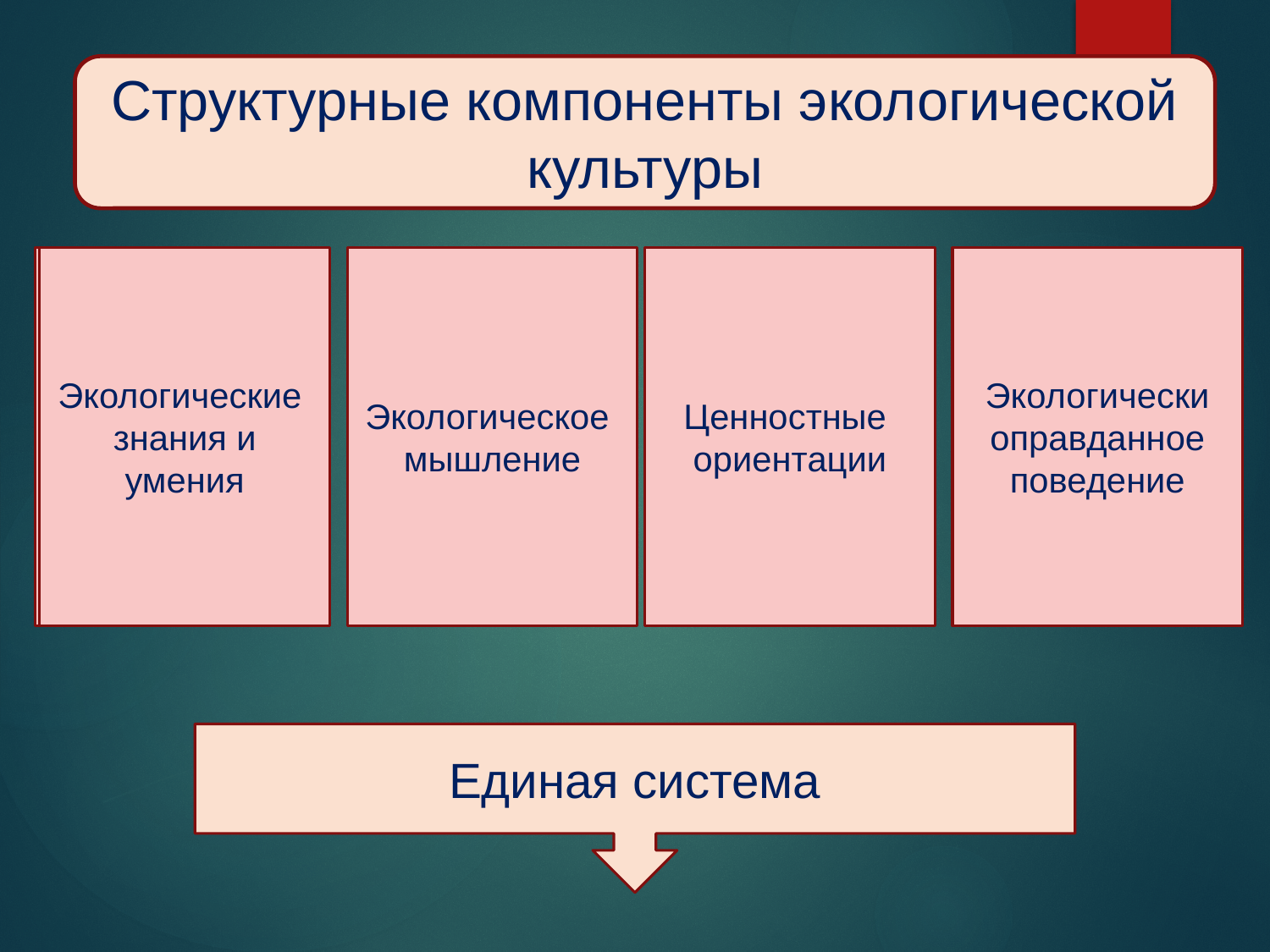

Структурные компоненты экологической культуры
Экологические
знания и умения
Экологические
знания и умения
Экологическое
мышление
Ценностные
ориентации
Экологически оправданное поведение
Единая система